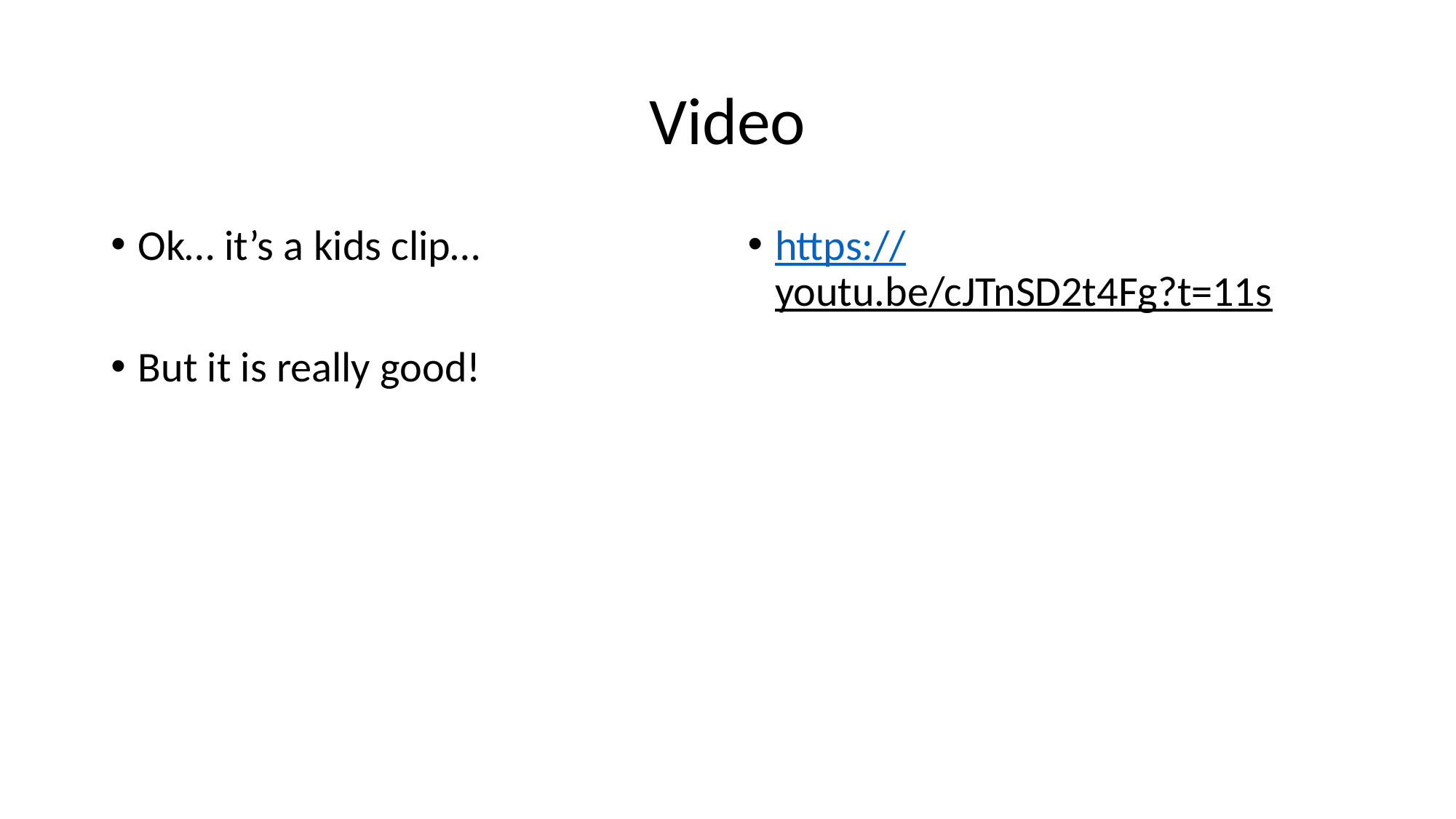

# Video
Ok… it’s a kids clip…

But it is really good!
https://youtu.be/cJTnSD2t4Fg?t=11s